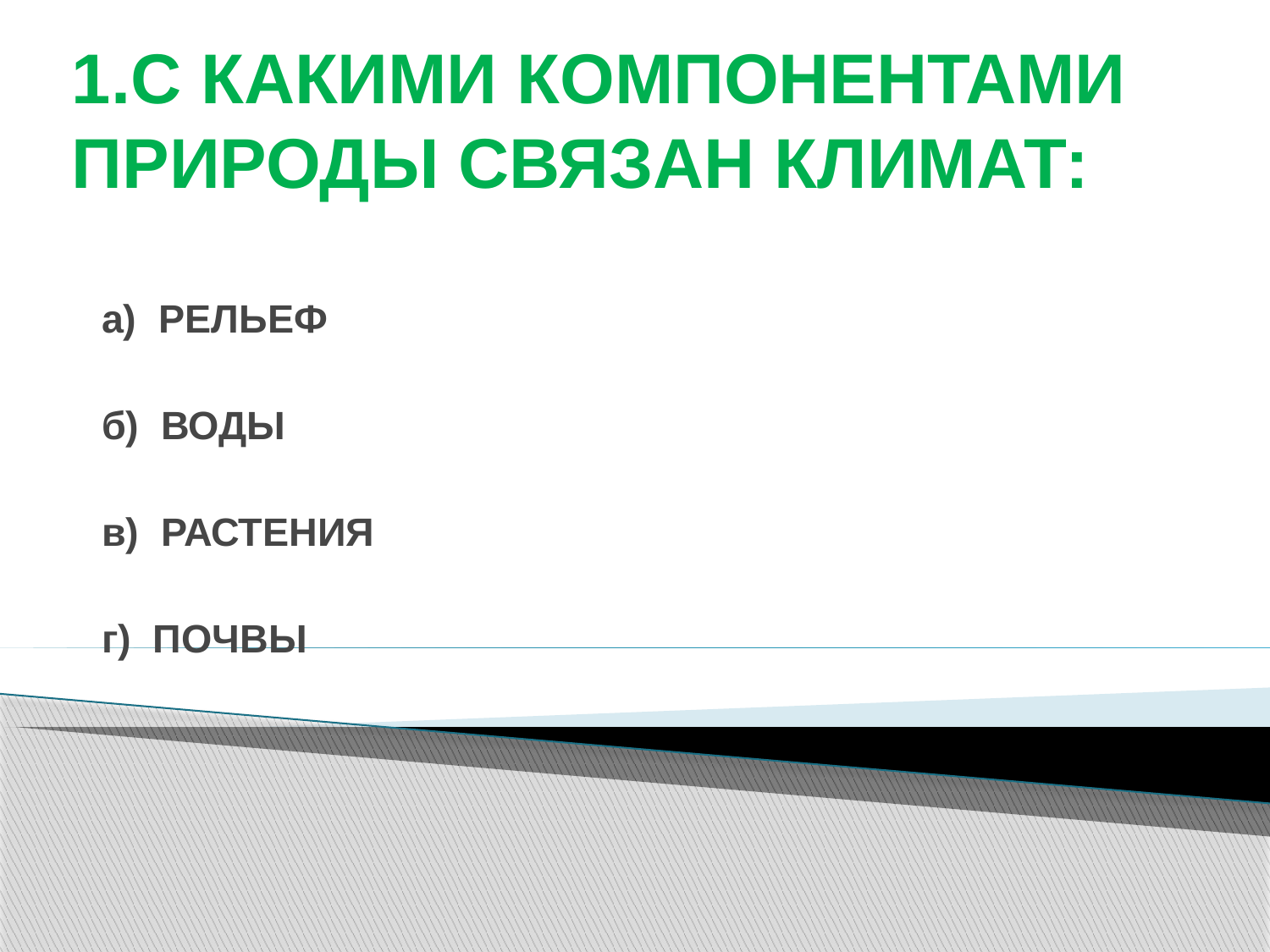

# 1.С КАКИМИ КОМПОНЕНТАМИ ПРИРОДЫ СВЯЗАН КЛИМАТ:
а)  РЕЛЬЕФ

б)  ВОДЫ

в)  РАСТЕНИЯ

г)  ПОЧВЫ